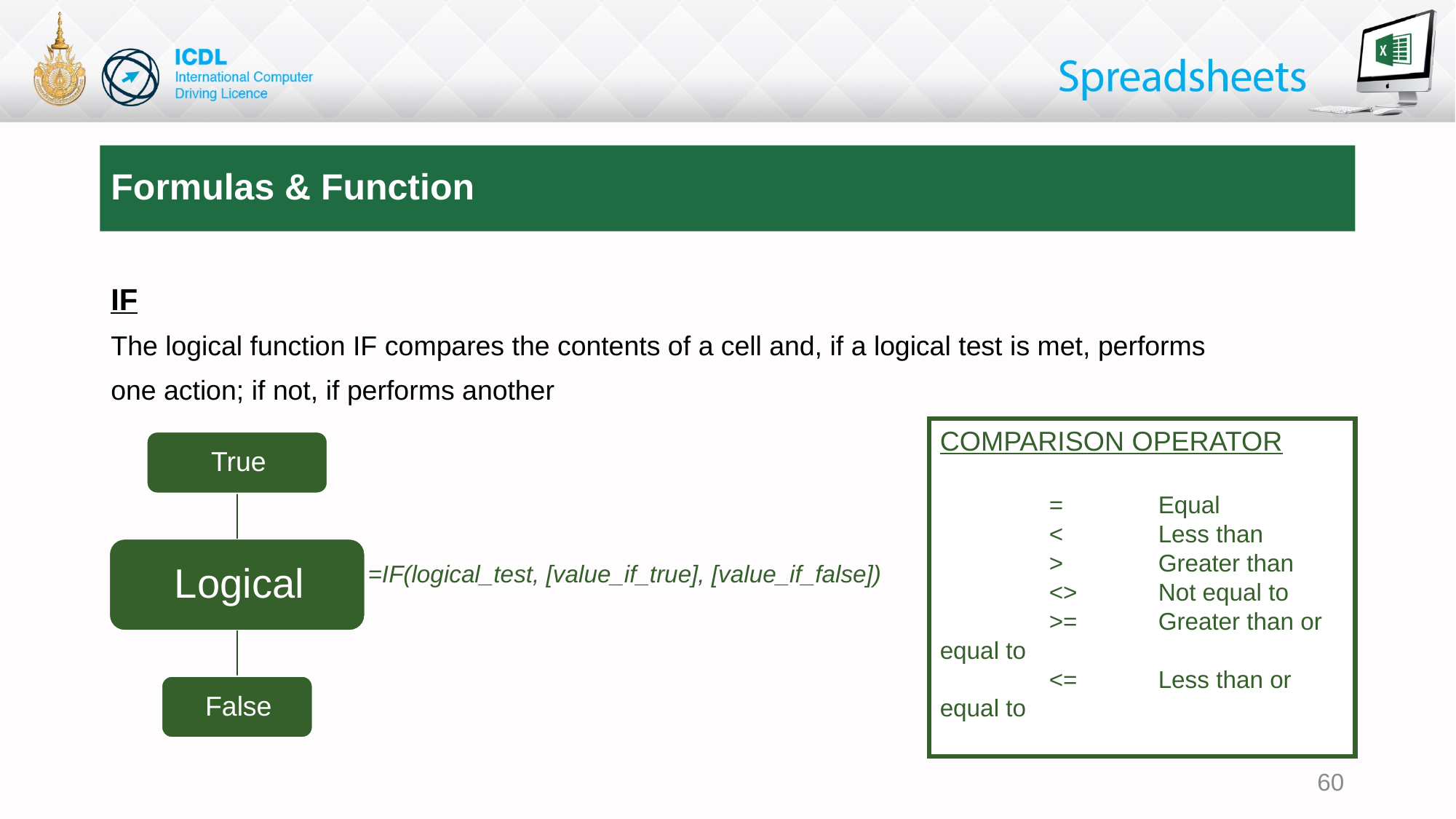

#
Formulas & Function
IF
The logical function IF compares the contents of a cell and, if a logical test is met, performs
one action; if not, if performs another

COMPARISON OPERATOR

	= 	Equal
	<	Less than
	> 	Greater than
	<> 	Not equal to
	>= 	Greater than or equal to
	<= 	Less than or equal to

Logical
True
False
=IF(logical_test, [value_if_true], [value_if_false])
60